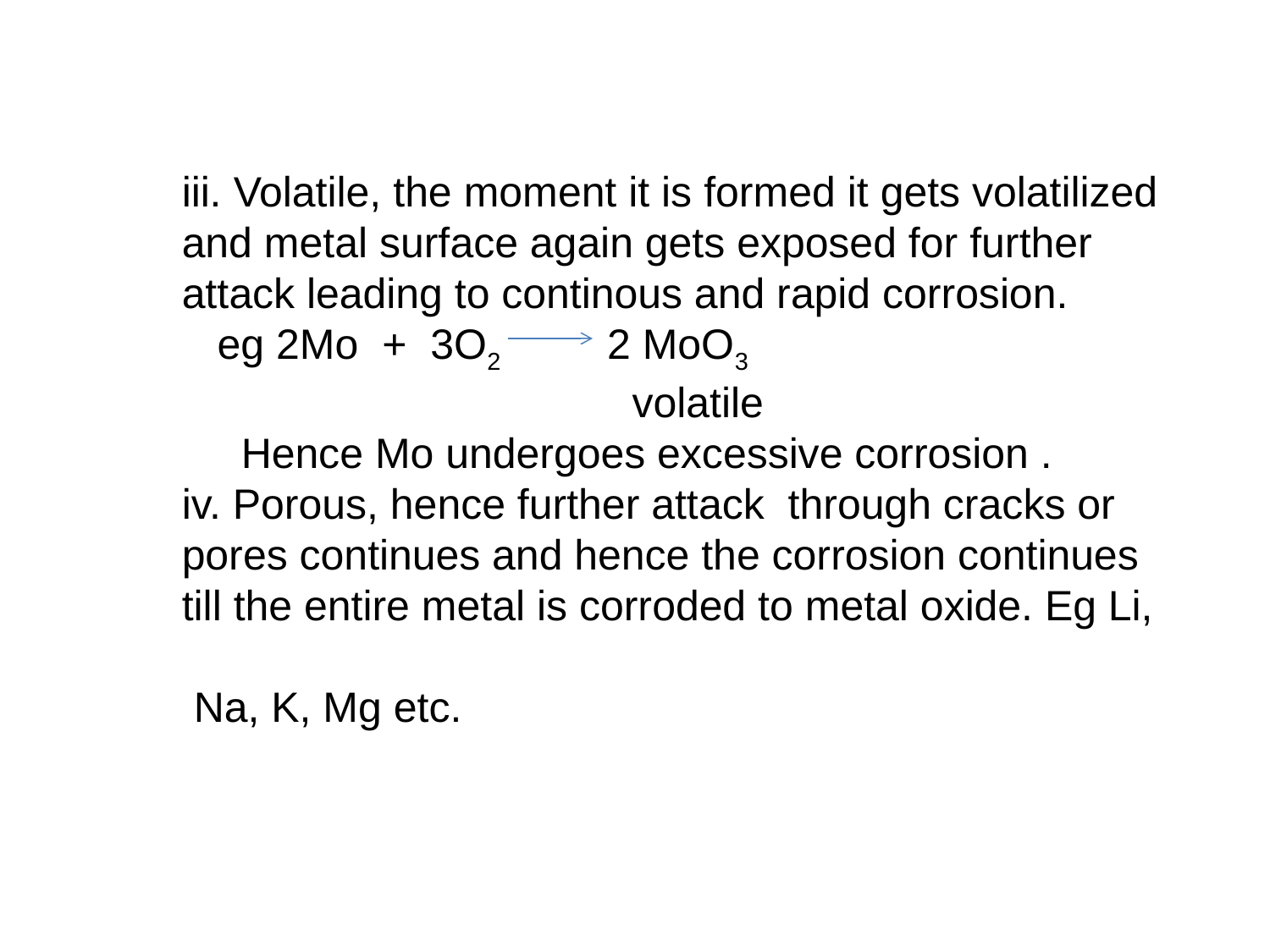

iii. Volatile, the moment it is formed it gets volatilized and metal surface again gets exposed for further attack leading to continous and rapid corrosion.
   eg 2Mo  +  3O2         2 MoO3
                                      volatile
     Hence Mo undergoes excessive corrosion .
iv. Porous, hence further attack  through cracks or pores continues and hence the corrosion continues till the entire metal is corroded to metal oxide. Eg Li,
 Na, K, Mg etc.